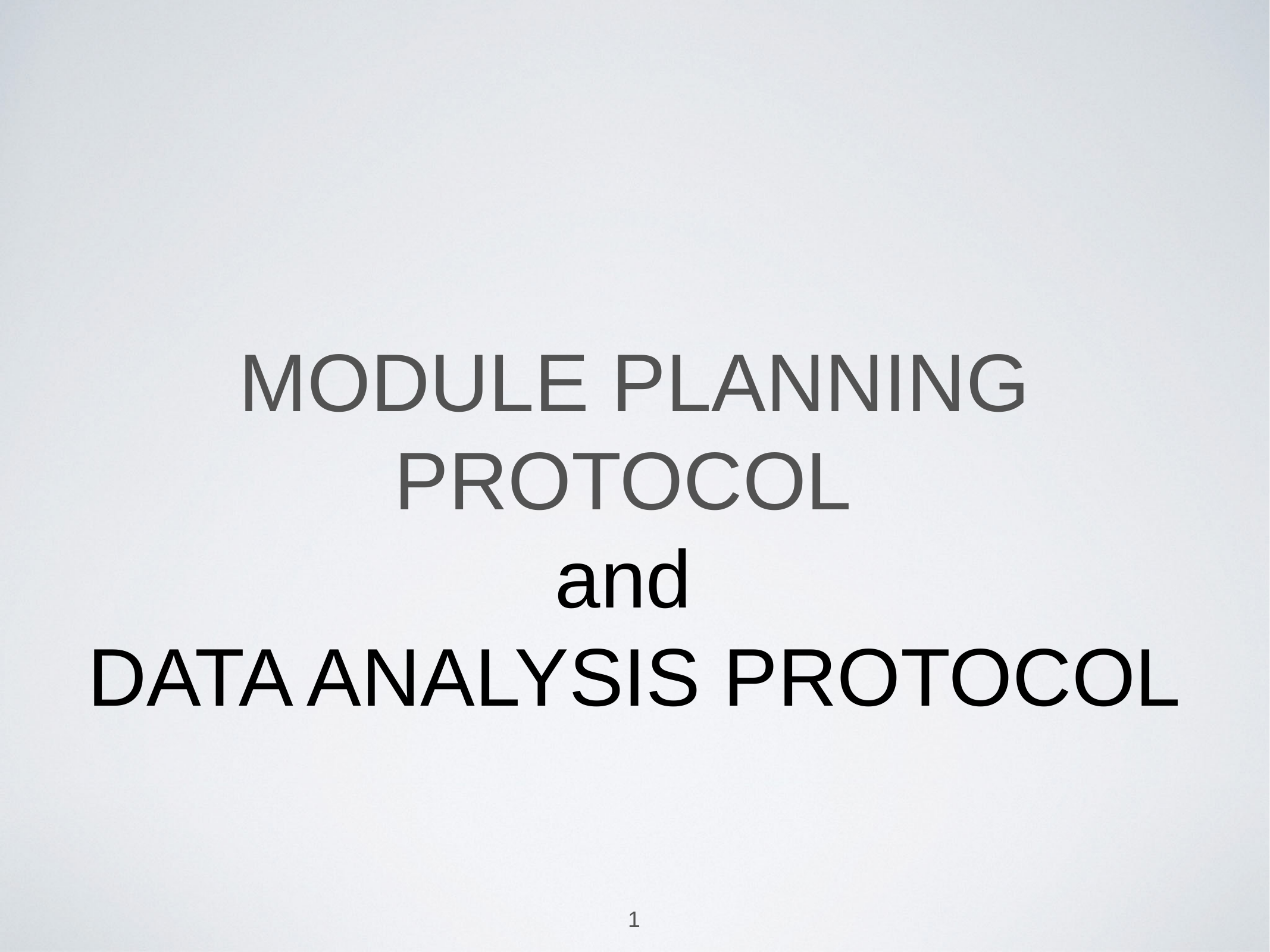

# Module planning protocol and DATA ANALYSIS PROTOCOL
1